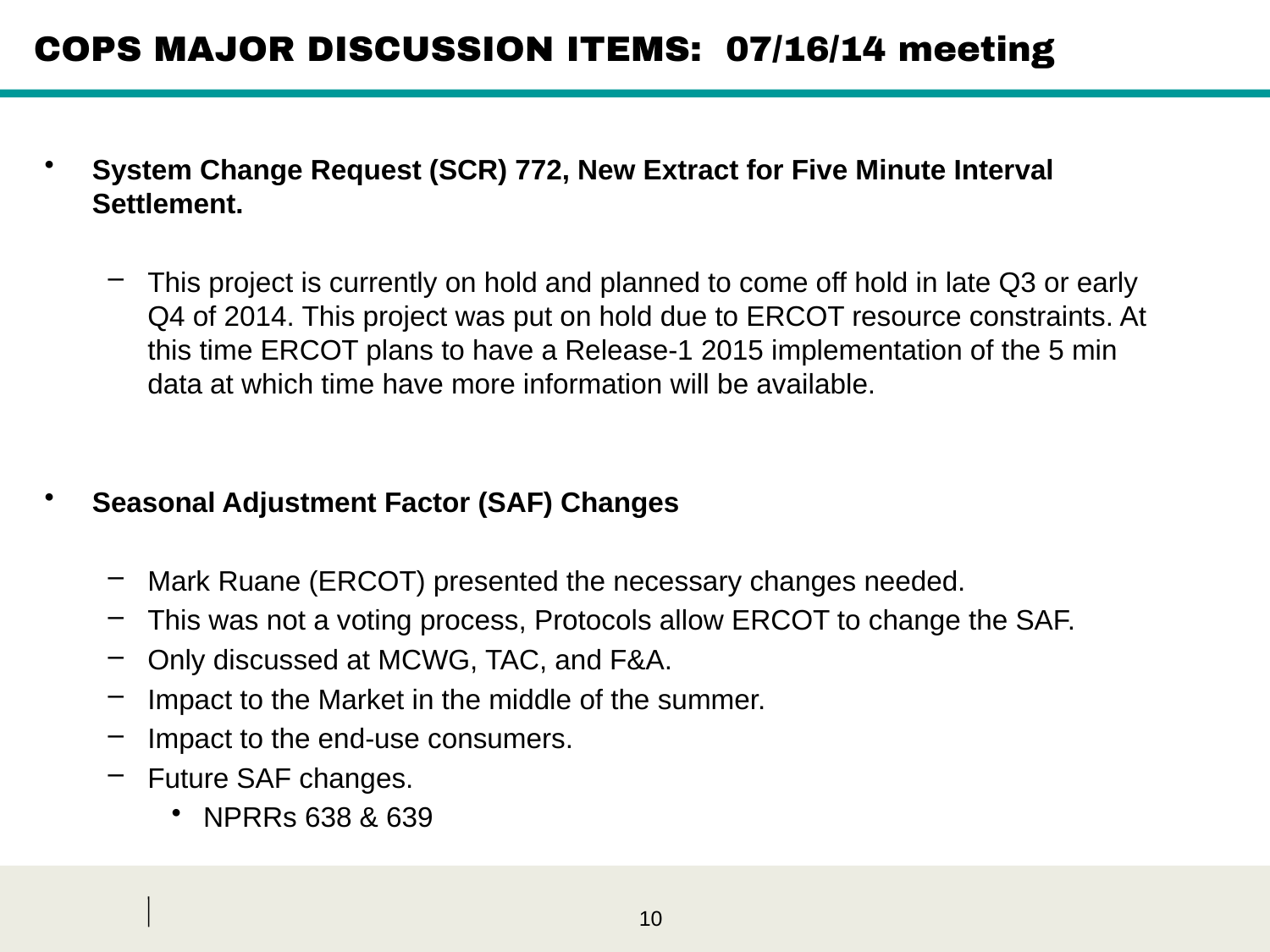

# COPS MAJOR DISCUSSION ITEMS:  07/16/14 meeting

System Change Request (SCR) 772, New Extract for Five Minute Interval Settlement.

This project is currently on hold and planned to come off hold in late Q3 or early Q4 of 2014. This project was put on hold due to ERCOT resource constraints. At this time ERCOT plans to have a Release-1 2015 implementation of the 5 min data at which time have more information will be available.

Seasonal Adjustment Factor (SAF) Changes

Mark Ruane (ERCOT) presented the necessary changes needed.
This was not a voting process, Protocols allow ERCOT to change the SAF.
Only discussed at MCWG, TAC, and F&A.
Impact to the Market in the middle of the summer.
Impact to the end-use consumers.
Future SAF changes.
NPRRs 638 & 639